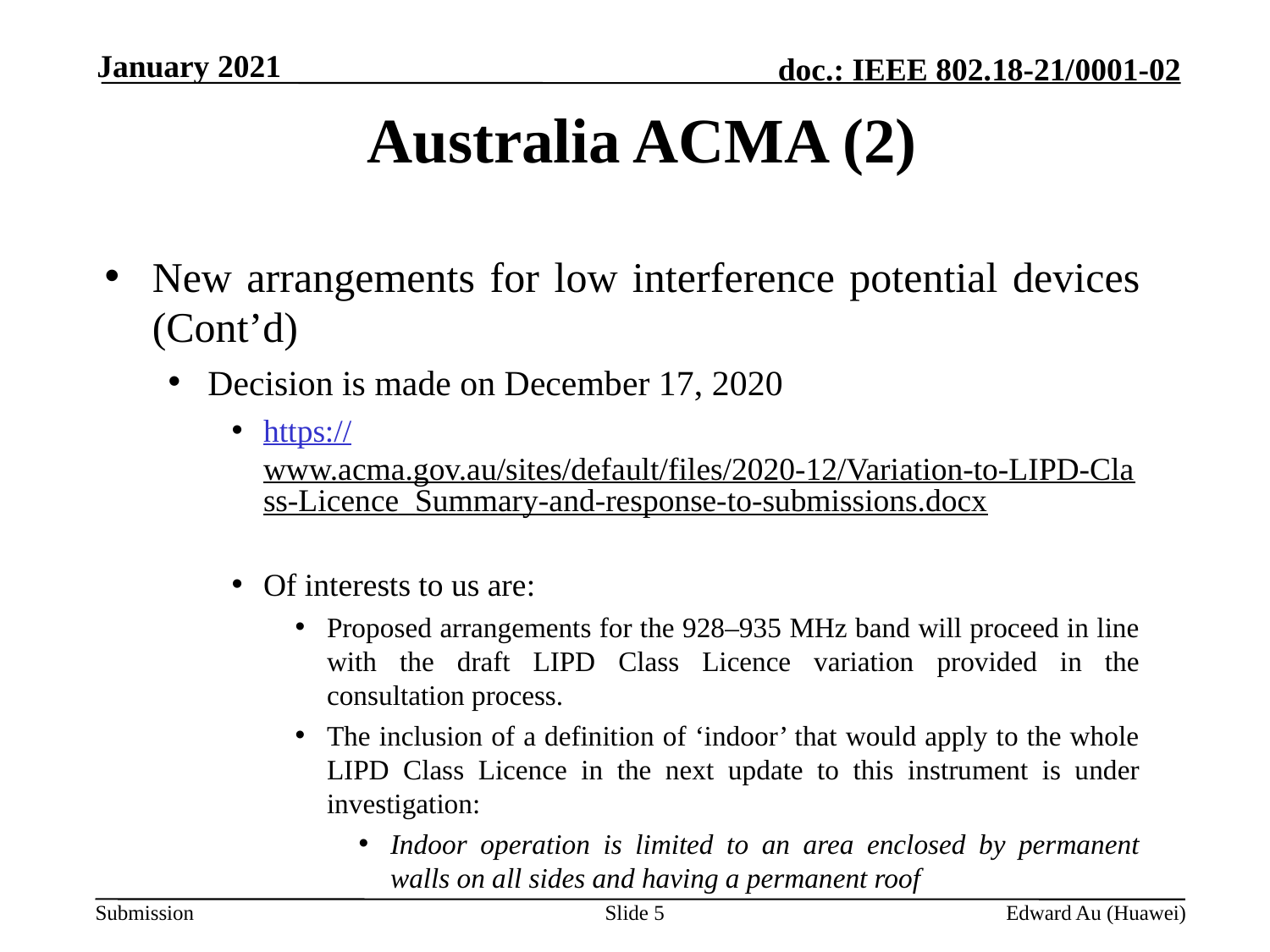

January 2021
# Australia ACMA (2)
New arrangements for low interference potential devices (Cont’d)
Decision is made on December 17, 2020
https://www.acma.gov.au/sites/default/files/2020-12/Variation-to-LIPD-Class-Licence_Summary-and-response-to-submissions.docx
Of interests to us are:
Proposed arrangements for the 928–935 MHz band will proceed in line with the draft LIPD Class Licence variation provided in the consultation process.
The inclusion of a definition of ‘indoor’ that would apply to the whole LIPD Class Licence in the next update to this instrument is under investigation:
Indoor operation is limited to an area enclosed by permanent walls on all sides and having a permanent roof

Slide 5
Edward Au (Huawei)